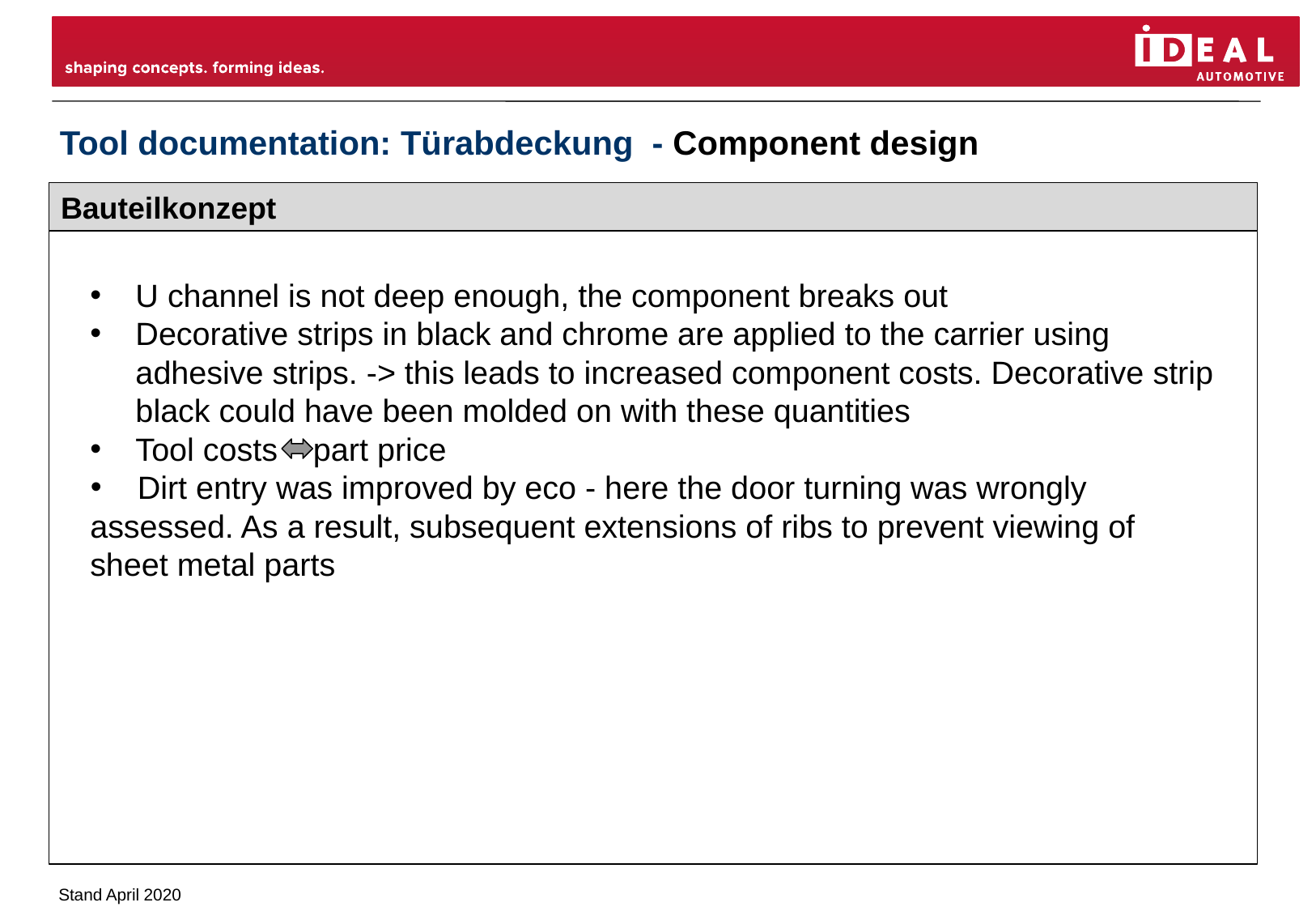

Tool documentation: Türabdeckung  - Component design
Bauteilkonzept

U channel is not deep enough, the component breaks out
Decorative strips in black and chrome are applied to the carrier using adhesive strips. -> this leads to increased component costs. Decorative strip black could have been molded on with these quantities
Tool costs    part price
 	Dirt entry was improved by eco - here the door turning was wrongly assessed. As a result, subsequent extensions of ribs to prevent viewing of sheet metal parts